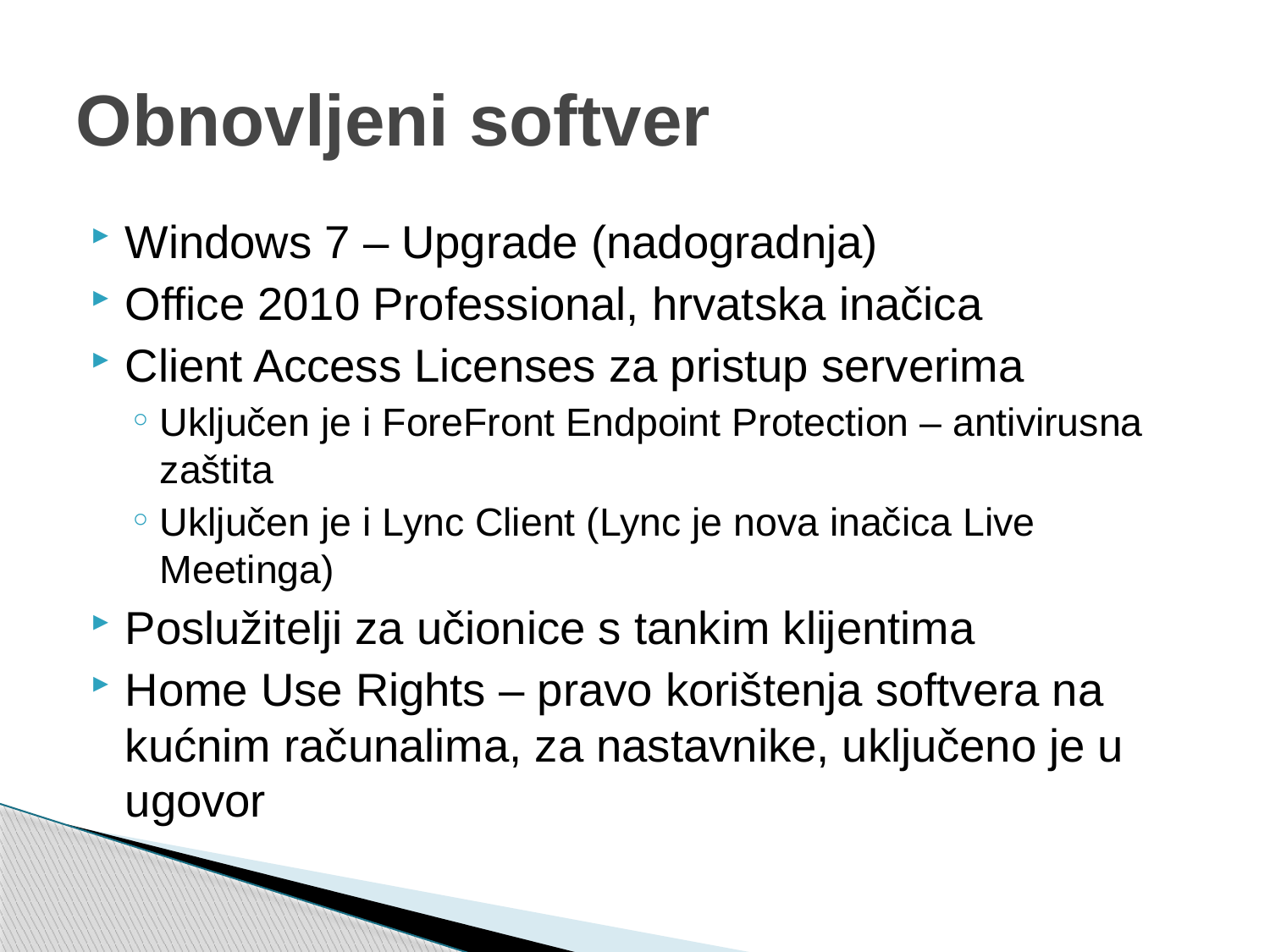

# Obnovljeni softver
Windows 7 – Upgrade (nadogradnja)
Office 2010 Professional, hrvatska inačica
Client Access Licenses za pristup serverima
Uključen je i ForeFront Endpoint Protection – antivirusna zaštita
Uključen je i Lync Client (Lync je nova inačica Live Meetinga)
Poslužitelji za učionice s tankim klijentima
Home Use Rights – pravo korištenja softvera na kućnim računalima, za nastavnike, uključeno je u ugovor